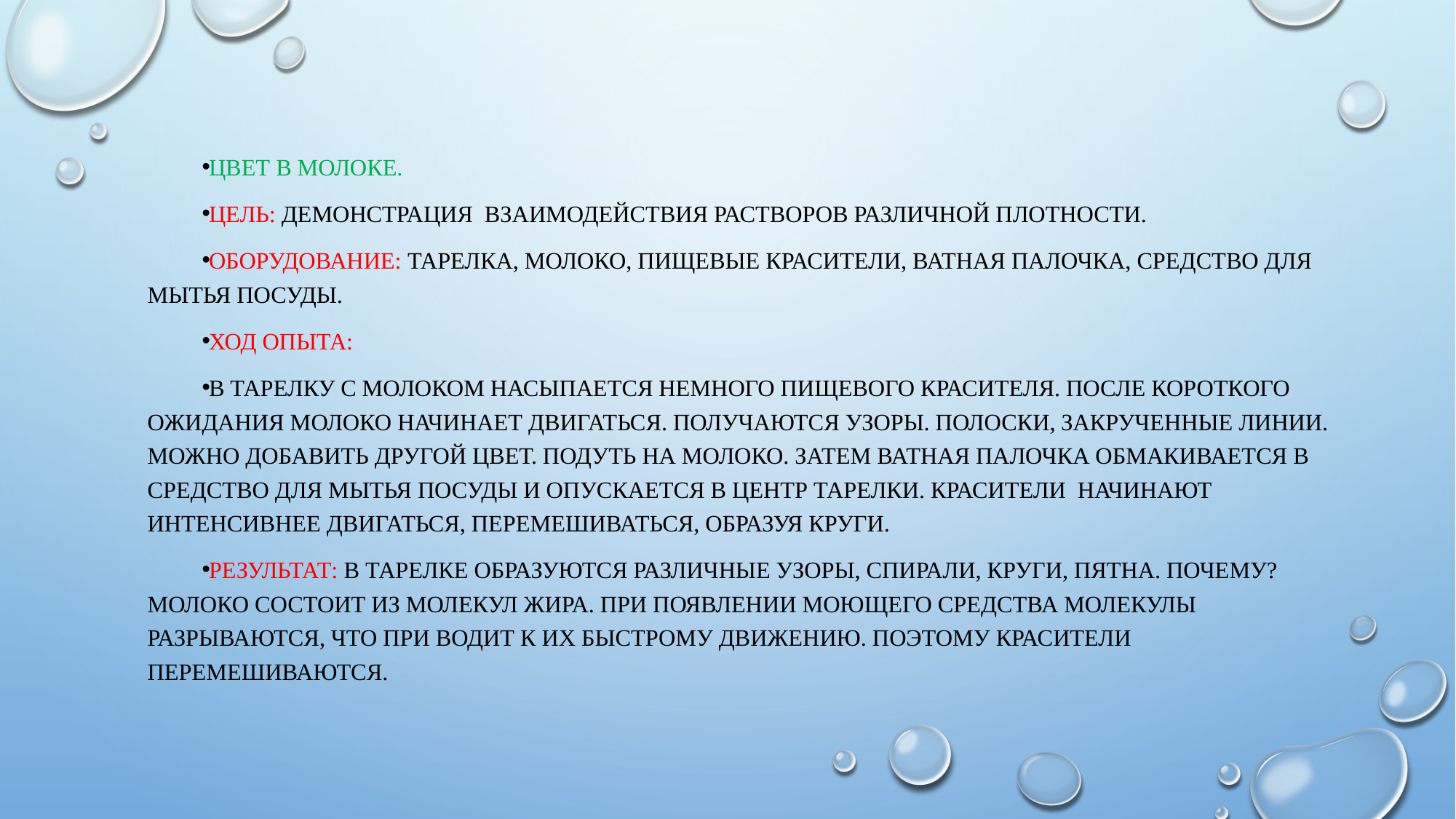

Цвет в молоке.
Цель: демонстрация  взаимодействия растворов различной плотности.
Оборудование: тарелка, молоко, пищевые красители, ватная палочка, средство для мытья посуды.
Ход опыта:
В тарелку с молоком насыпается немного пищевого красителя. После короткого ожидания молоко начинает двигаться. Получаются узоры. Полоски, закрученные линии. Можно добавить другой цвет. Подуть на молоко. Затем ватная палочка обмакивается в средство для мытья посуды и опускается в центр тарелки. Красители  начинают интенсивнее двигаться, перемешиваться, образуя круги.
Результат: В тарелке образуются различные узоры, спирали, круги, пятна. Почему? Молоко состоит из молекул жира. При появлении моющего средства молекулы разрываются, что при водит к их быстрому движению. Поэтому красители перемешиваются.